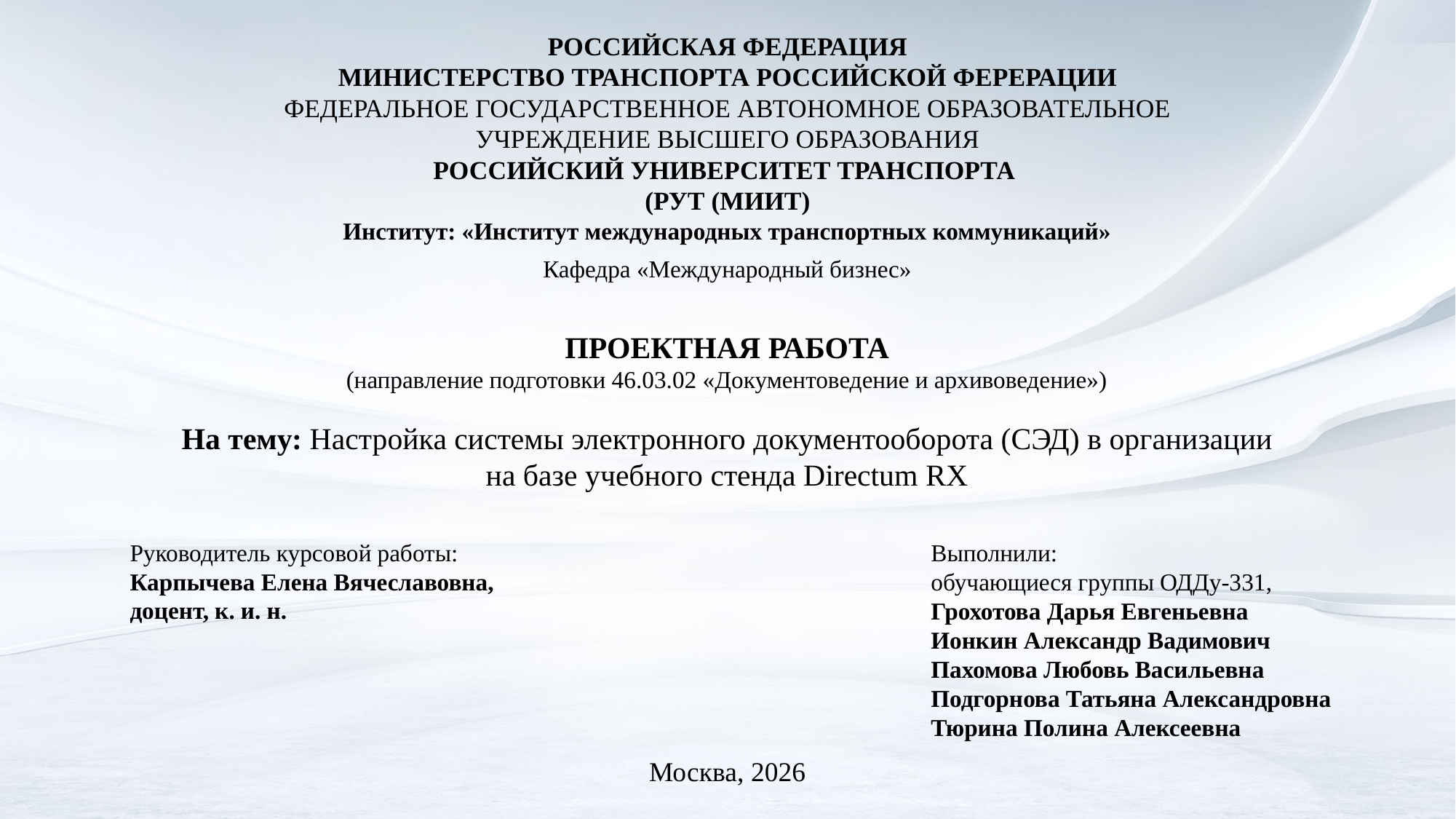

# РОССИЙСКАЯ ФЕДЕРАЦИЯ
МИНИСТЕРСТВО ТРАНСПОРТА РОССИЙСКОЙ ФЕРЕРАЦИИ
ФЕДЕРАЛЬНОЕ ГОСУДАРСТВЕННОЕ АВТОНОМНОЕ ОБРАЗОВАТЕЛЬНОЕ
УЧРЕЖДЕНИЕ ВЫСШЕГО ОБРАЗОВАНИЯ
РОССИЙСКИЙ УНИВЕРСИТЕТ ТРАНСПОРТА
(РУТ (МИИТ)
Институт: «Институт международных транспортных коммуникаций»
Кафедра «Международный бизнес»

ПРОЕКТНАЯ РАБОТА
(направление подготовки 46.03.02 «Документоведение и архивоведение»)

На тему: Настройка системы электронного документооборота (СЭД) в организации на базе учебного стенда Directum RX
Руководитель курсовой работы:
Карпычева Елена Вячеславовна,
доцент, к. и. н.
Выполнили:
обучающиеся группы ОДДу-331,
Грохотова Дарья Евгеньевна
Ионкин Александр Вадимович
Пахомова Любовь Васильевна
Подгорнова Татьяна Александровна
Тюрина Полина Алексеевна
Москва, 2026